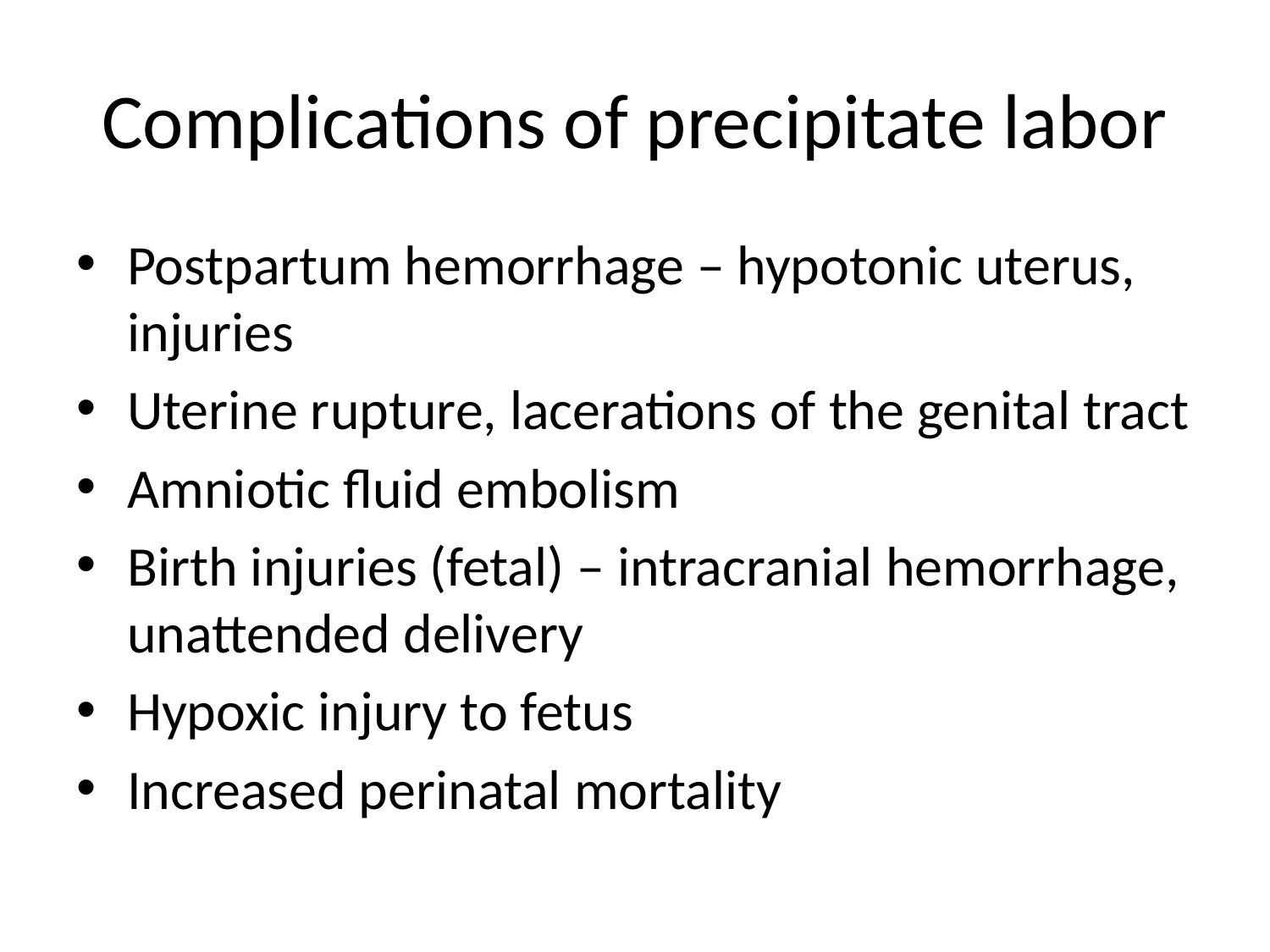

# Complications of precipitate labor
Postpartum hemorrhage – hypotonic uterus, injuries
Uterine rupture, lacerations of the genital tract
Amniotic fluid embolism
Birth injuries (fetal) – intracranial hemorrhage, unattended delivery
Hypoxic injury to fetus
Increased perinatal mortality